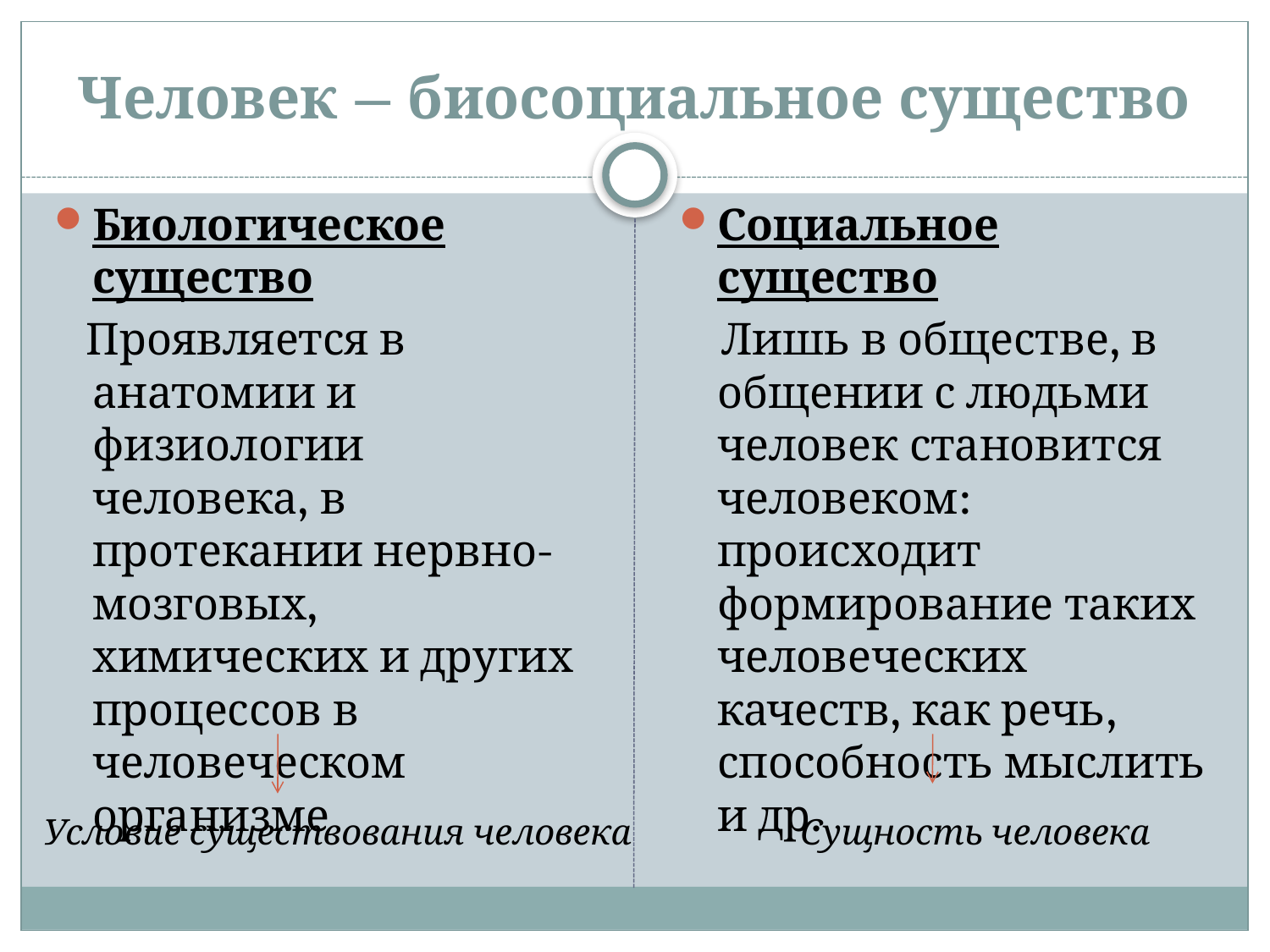

# Человек – биосоциальное существо
Биологическое существо
   Проявляется в анатомии и физиологии человека, в протекании нервно-мозговых, химических и других процессов в человеческом организме
Социальное существо
    Лишь в обществе, в общении с людьми человек становится человеком: происходит формирование таких человеческих качеств, как речь, способность мыслить и др.
Условие существования человека
Сущность человека